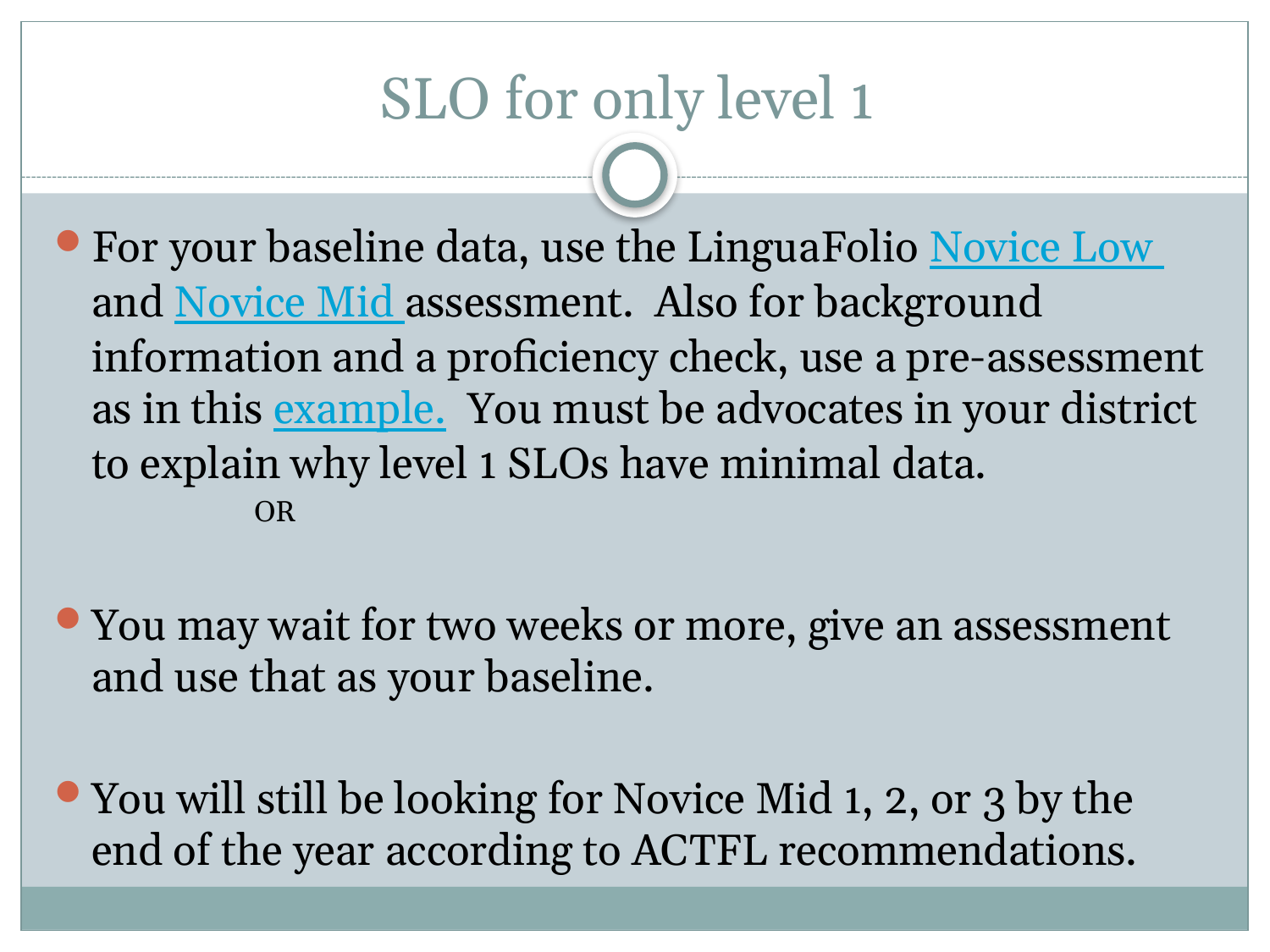

# SLO for only level 1
For your baseline data, use the LinguaFolio Novice Low and Novice Mid assessment.  Also for background information and a proficiency check, use a pre-assessment as in this example.  You must be advocates in your district to explain why level 1 SLOs have minimal data.
			OR

You may wait for two weeks or more, give an assessment and use that as your baseline.

You will still be looking for Novice Mid 1, 2, or 3 by the end of the year according to ACTFL recommendations.